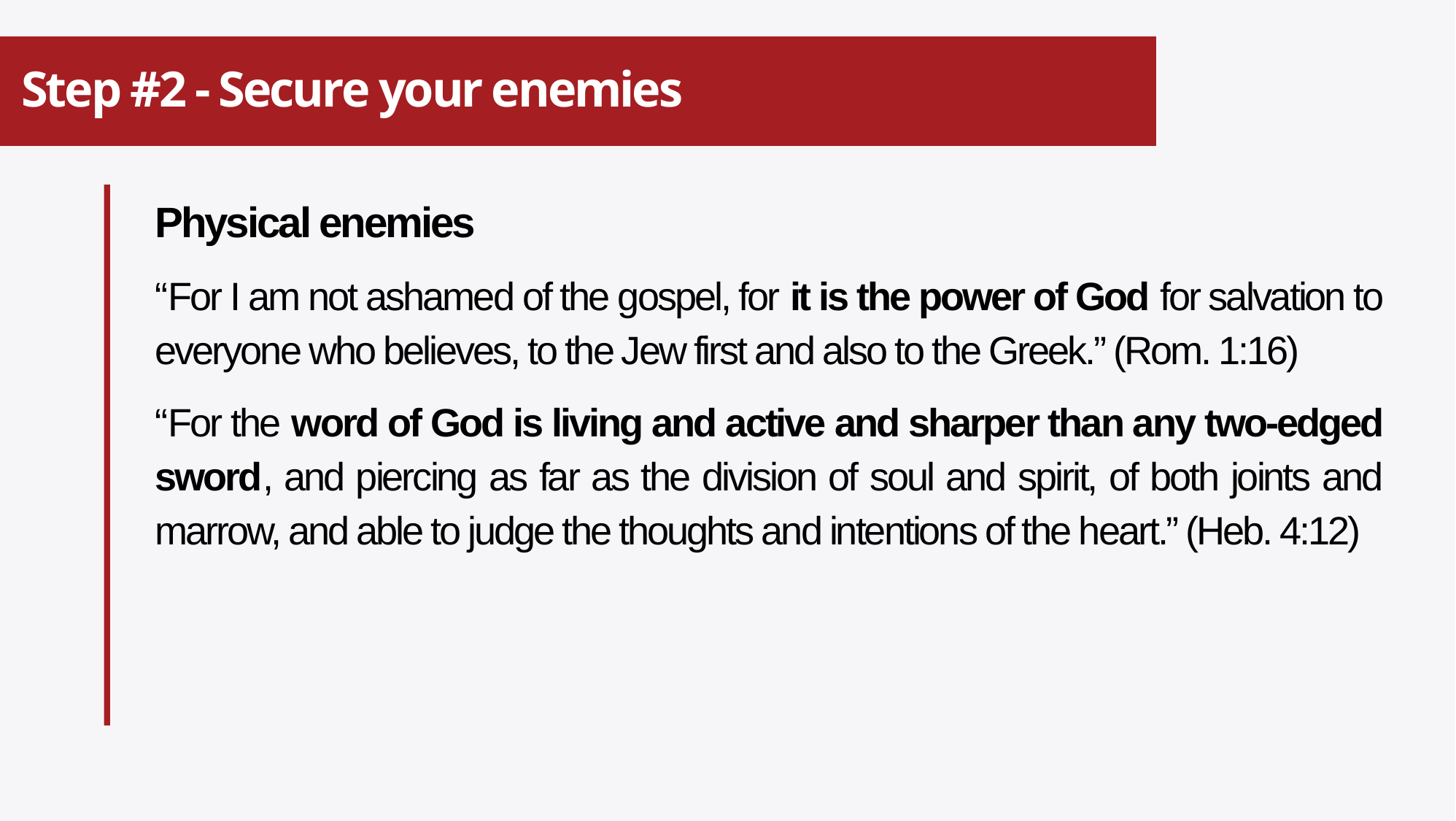

# Step #2 - Secure your enemies
Physical enemies
“For I am not ashamed of the gospel, for it is the power of God for salvation to everyone who believes, to the Jew first and also to the Greek.” (Rom. 1:16)
“For the word of God is living and active and sharper than any two-edged sword, and piercing as far as the division of soul and spirit, of both joints and marrow, and able to judge the thoughts and intentions of the heart.” (Heb. 4:12)